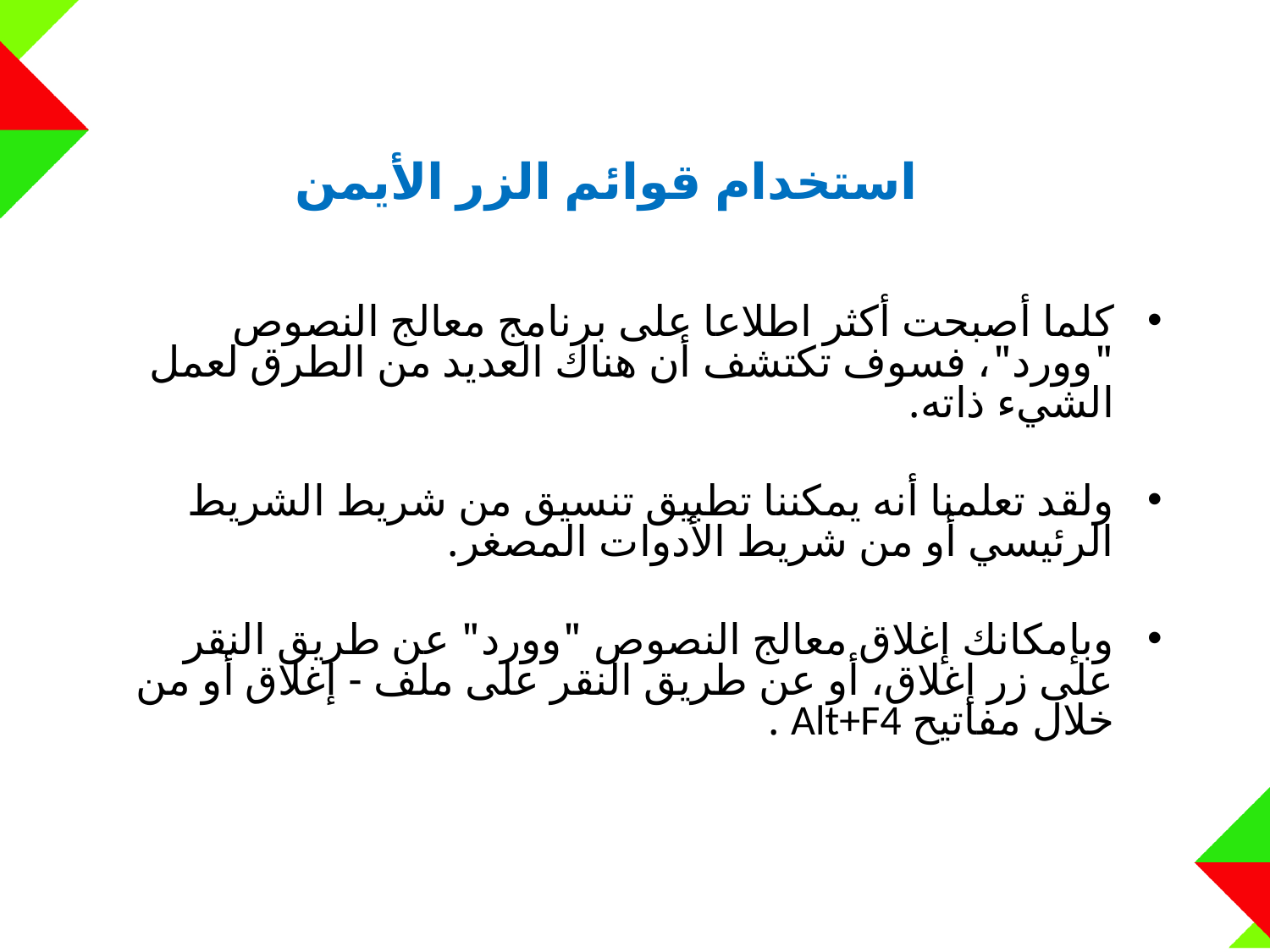

# استخدام قوائم الزر الأيمن
كلما أصبحت أكثر اطلاعا على برنامج معالج النصوص "وورد"، فسوف تكتشف أن هناك العديد من الطرق لعمل الشيء ذاته.

ولقد تعلمنا أنه يمكننا تطبيق تنسيق من شريط الشريط الرئيسي أو من شريط الأدوات المصغر.

وبإمكانك إغلاق معالج النصوص "وورد" عن طريق النقر على زر إغلاق، أو عن طريق النقر على ملف - إغلاق أو من خلال مفاتيح Alt+F4 .